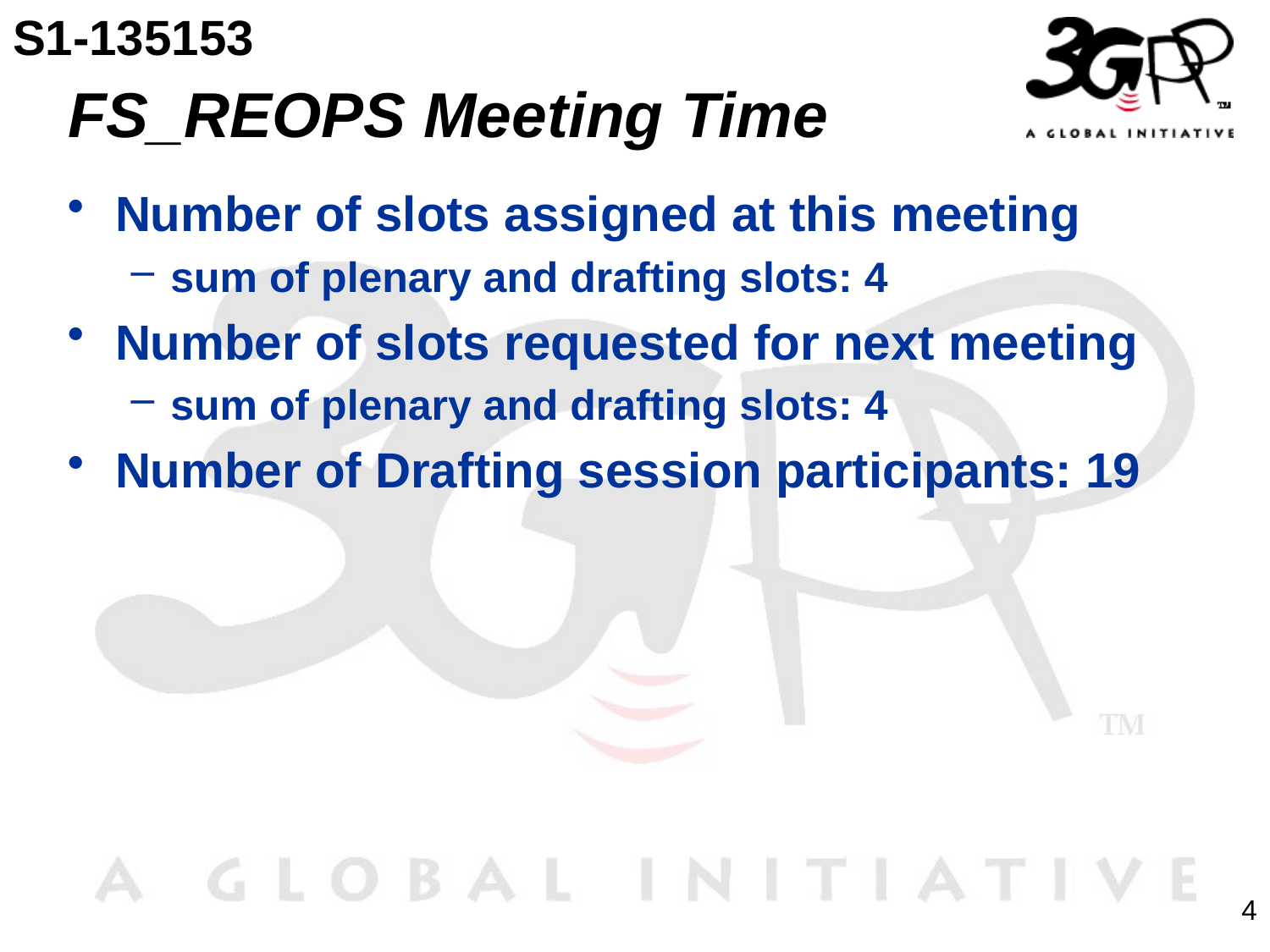

S1-135153
# FS_REOPS Meeting Time
Number of slots assigned at this meeting
sum of plenary and drafting slots: 4
Number of slots requested for next meeting
sum of plenary and drafting slots: 4
Number of Drafting session participants: 19
4